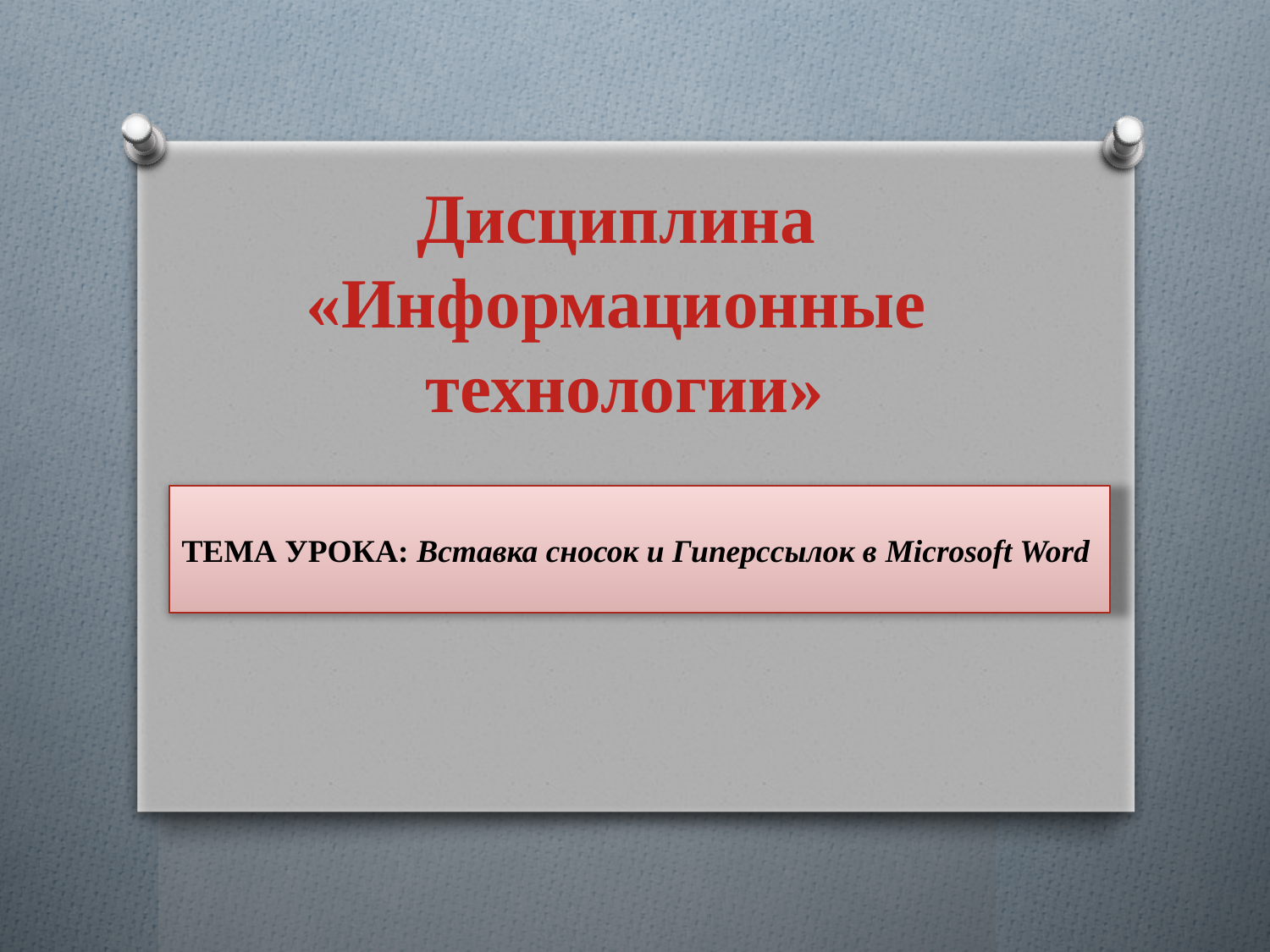

Дисциплина
«Информационные
технологии»

ТЕМА УРОКА: Вставка сносок и Гиперссылок в Microsoft Word